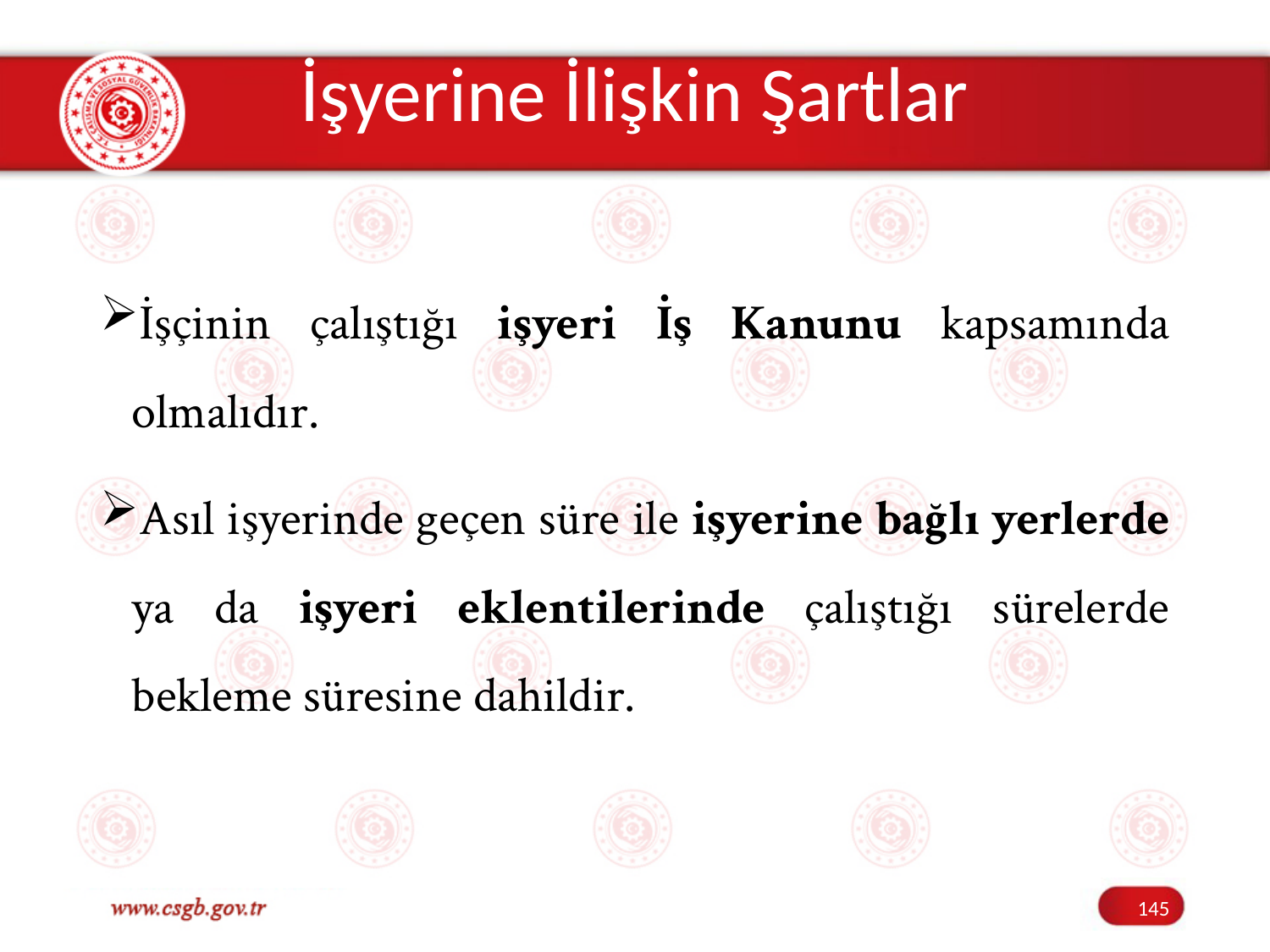

# İşyerine İlişkin Şartlar
İşçinin çalıştığı işyeri İş Kanunu kapsamında olmalıdır.
Asıl işyerinde geçen süre ile işyerine bağlı yerlerde ya da işyeri eklentilerinde çalıştığı sürelerde bekleme süresine dahildir.

145